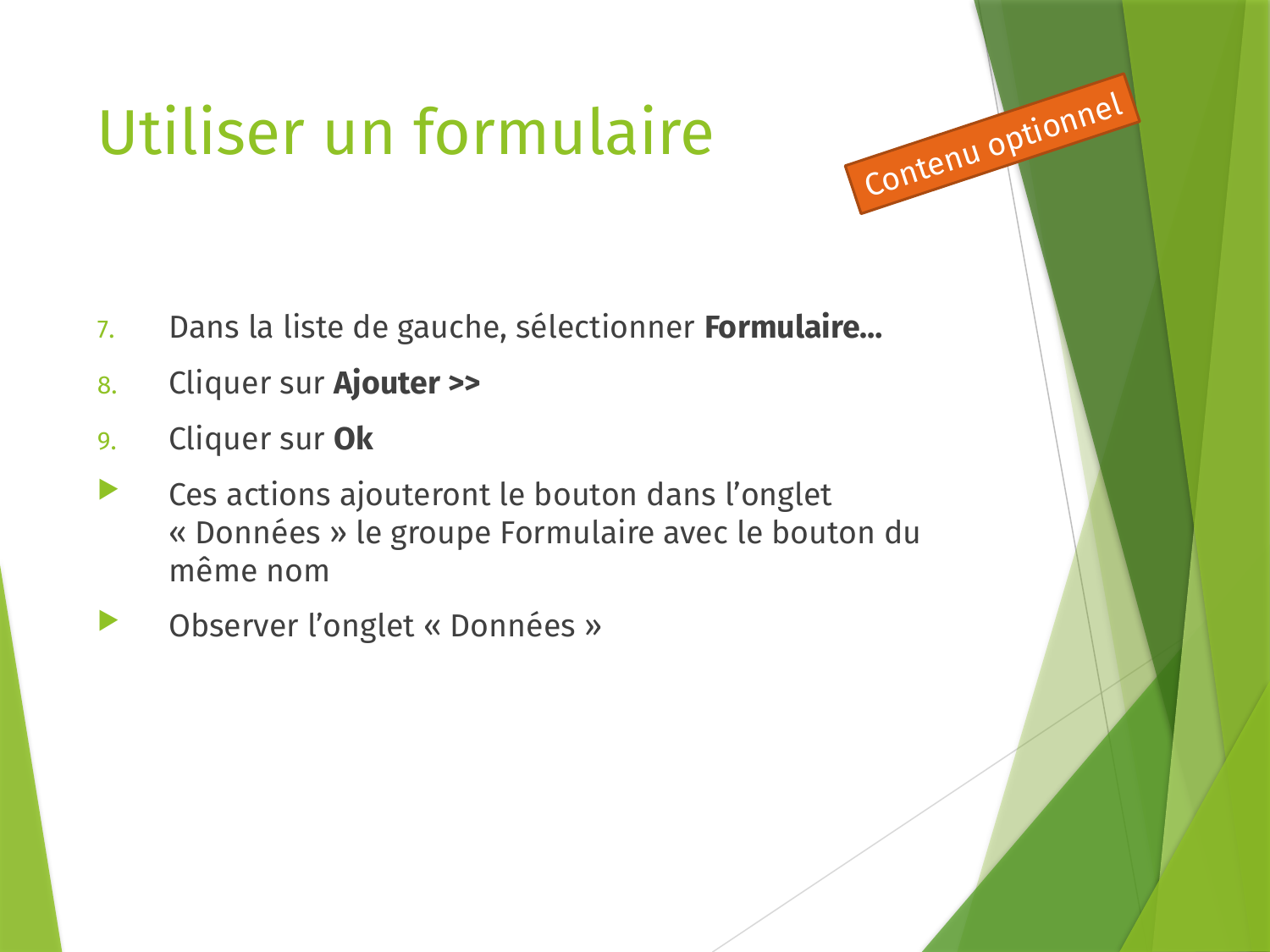

# Utiliser un formulaire
Contenu optionnel
Dans la liste de gauche, sélectionner Formulaire…
Cliquer sur Ajouter >>
Cliquer sur Ok
Ces actions ajouteront le bouton dans l’onglet « Données » le groupe Formulaire avec le bouton du même nom
Observer l’onglet « Données »